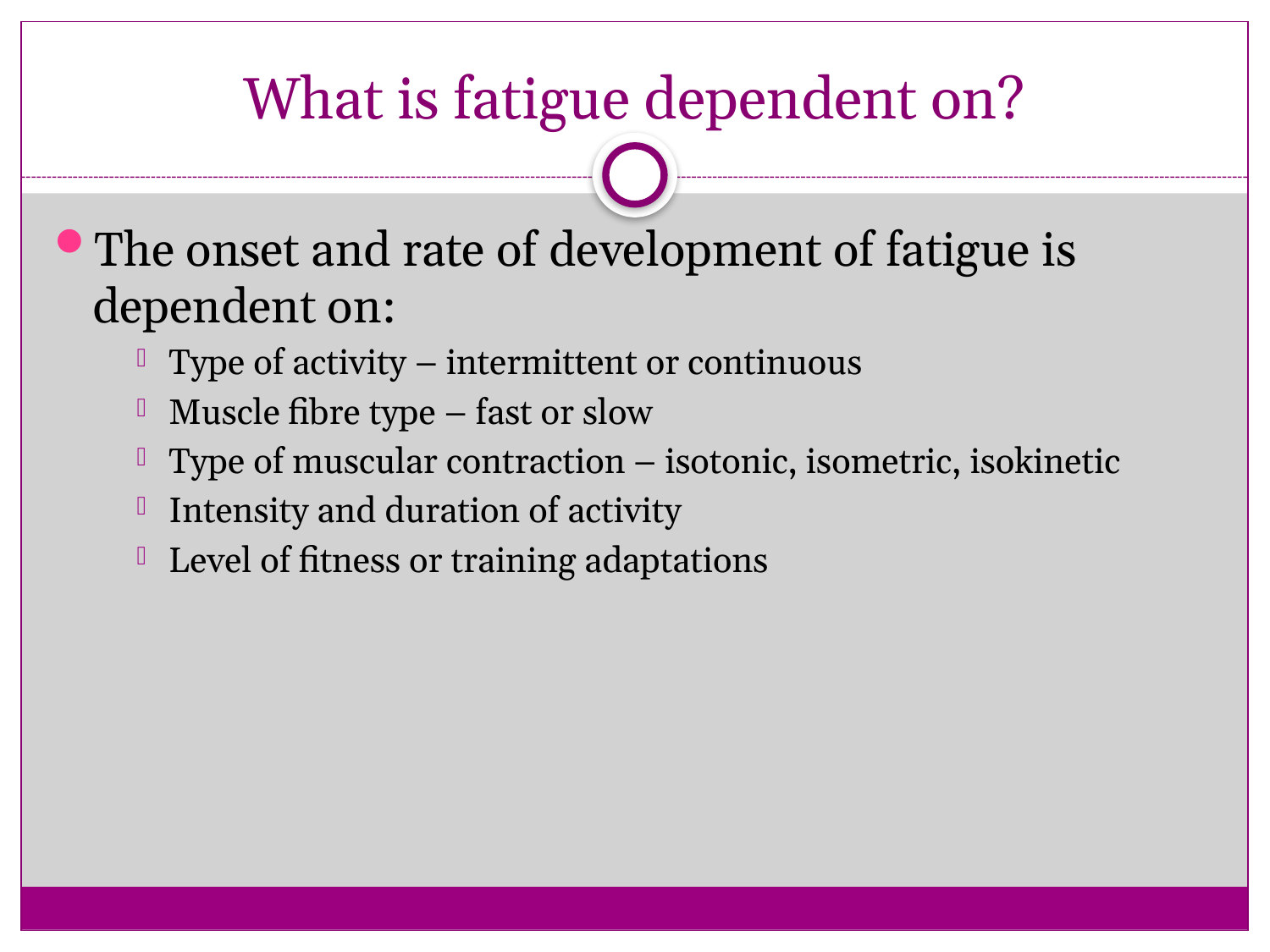

# What is fatigue dependent on?
The onset and rate of development of fatigue is dependent on:
Type of activity – intermittent or continuous
Muscle fibre type – fast or slow
Type of muscular contraction – isotonic, isometric, isokinetic
Intensity and duration of activity
Level of fitness or training adaptations